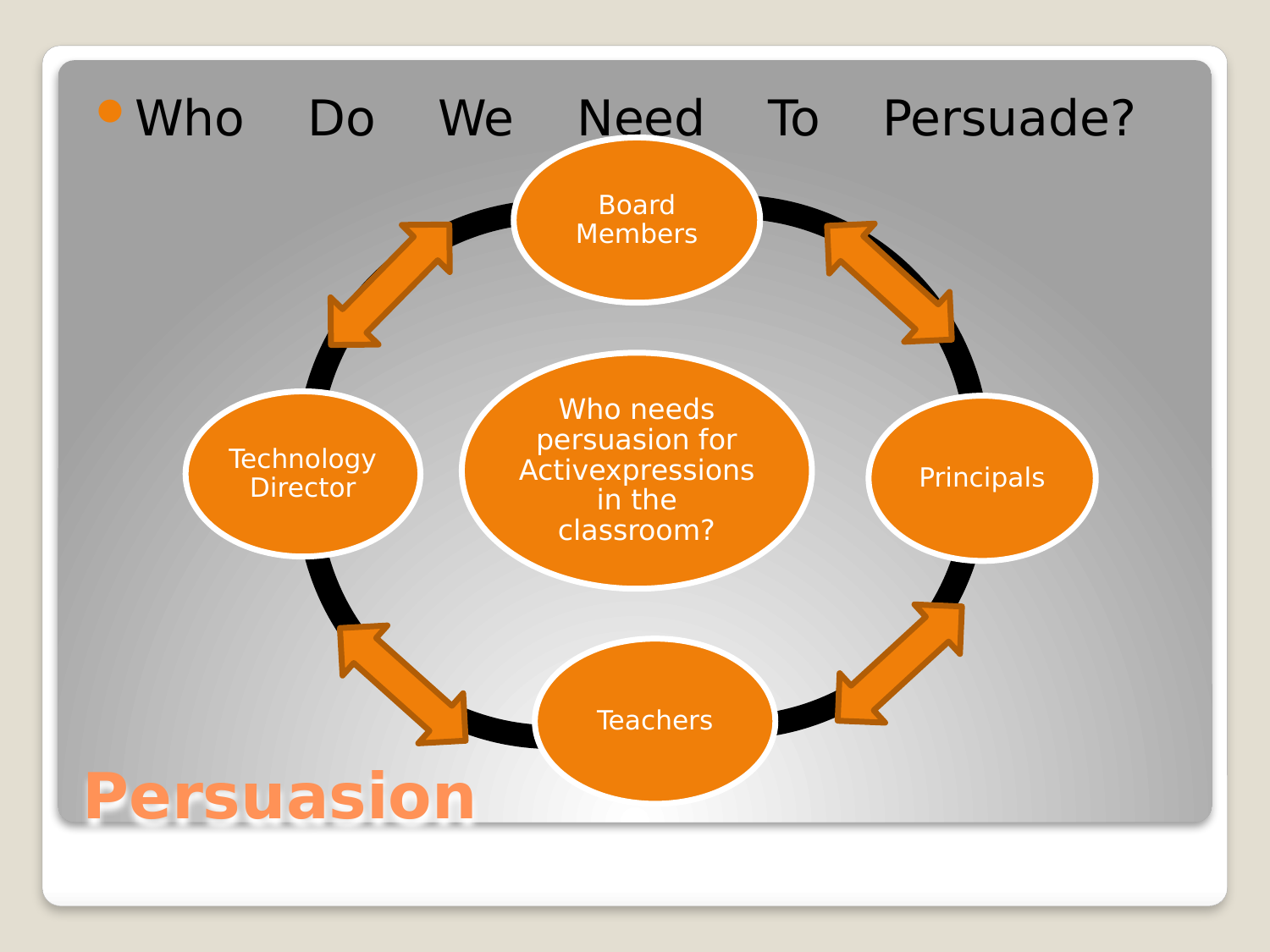

Who    Do    We    Need    To    Persuade?
Who needs persuasion for Activexpressions in the classroom?
Board Members
Principals
Teachers
Technology Director

# Persuasion